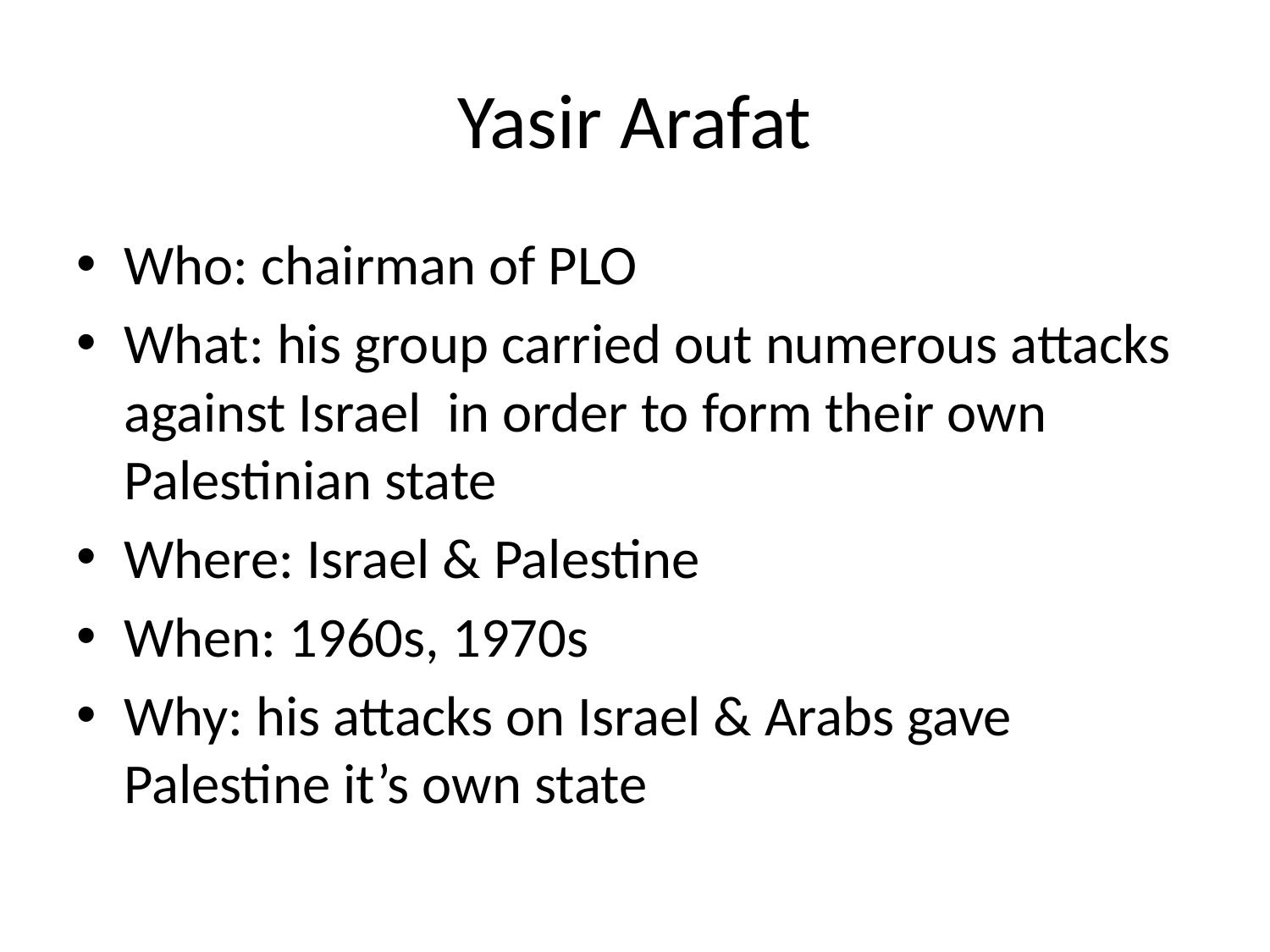

# Yasir Arafat
Who: chairman of PLO
What: his group carried out numerous attacks against Israel  in order to form their own Palestinian state
Where: Israel & Palestine
When: 1960s, 1970s
Why: his attacks on Israel & Arabs gave Palestine it’s own state